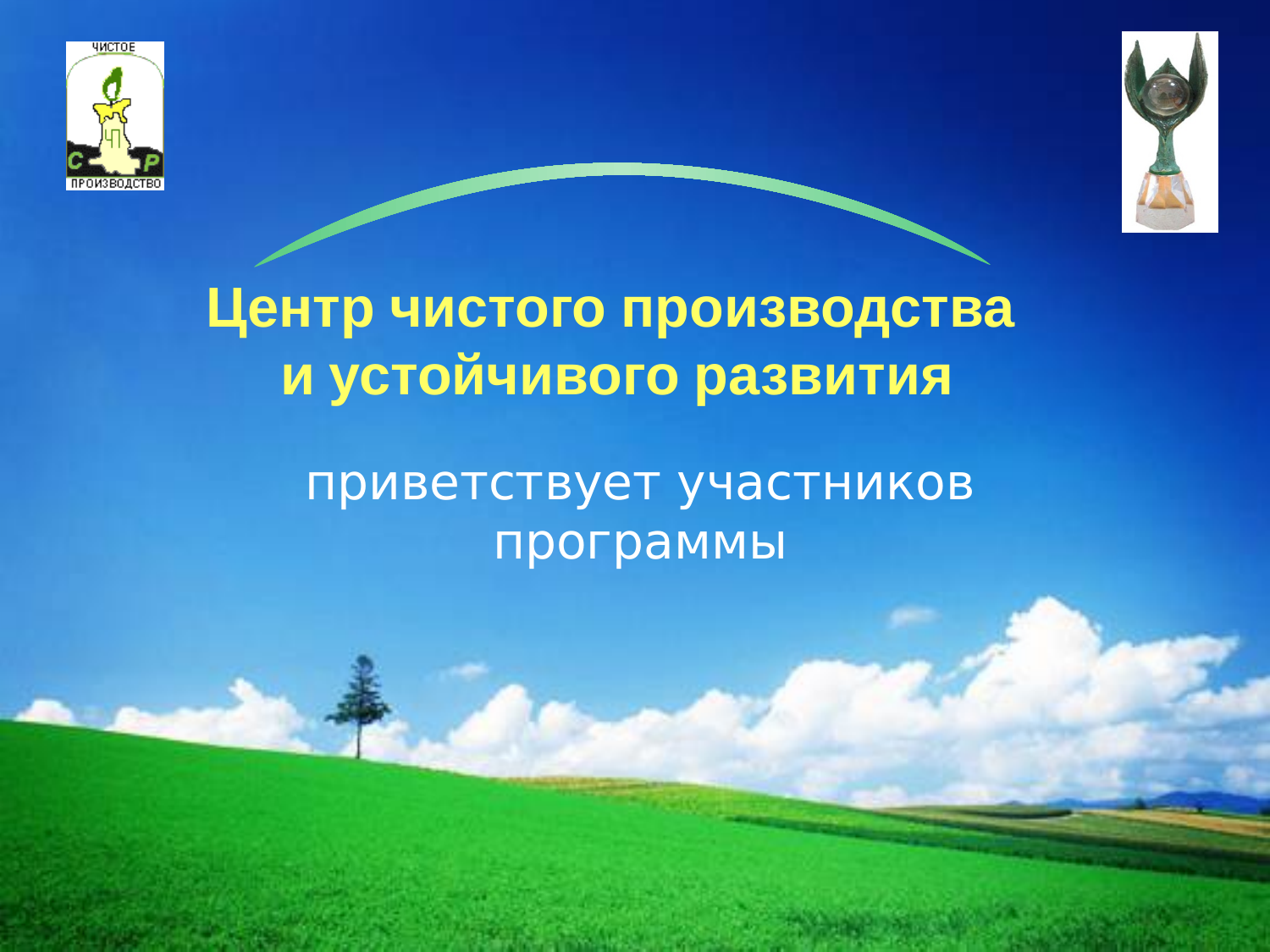

Центр чистого производства
и устойчивого развития
#
приветствует участников программы